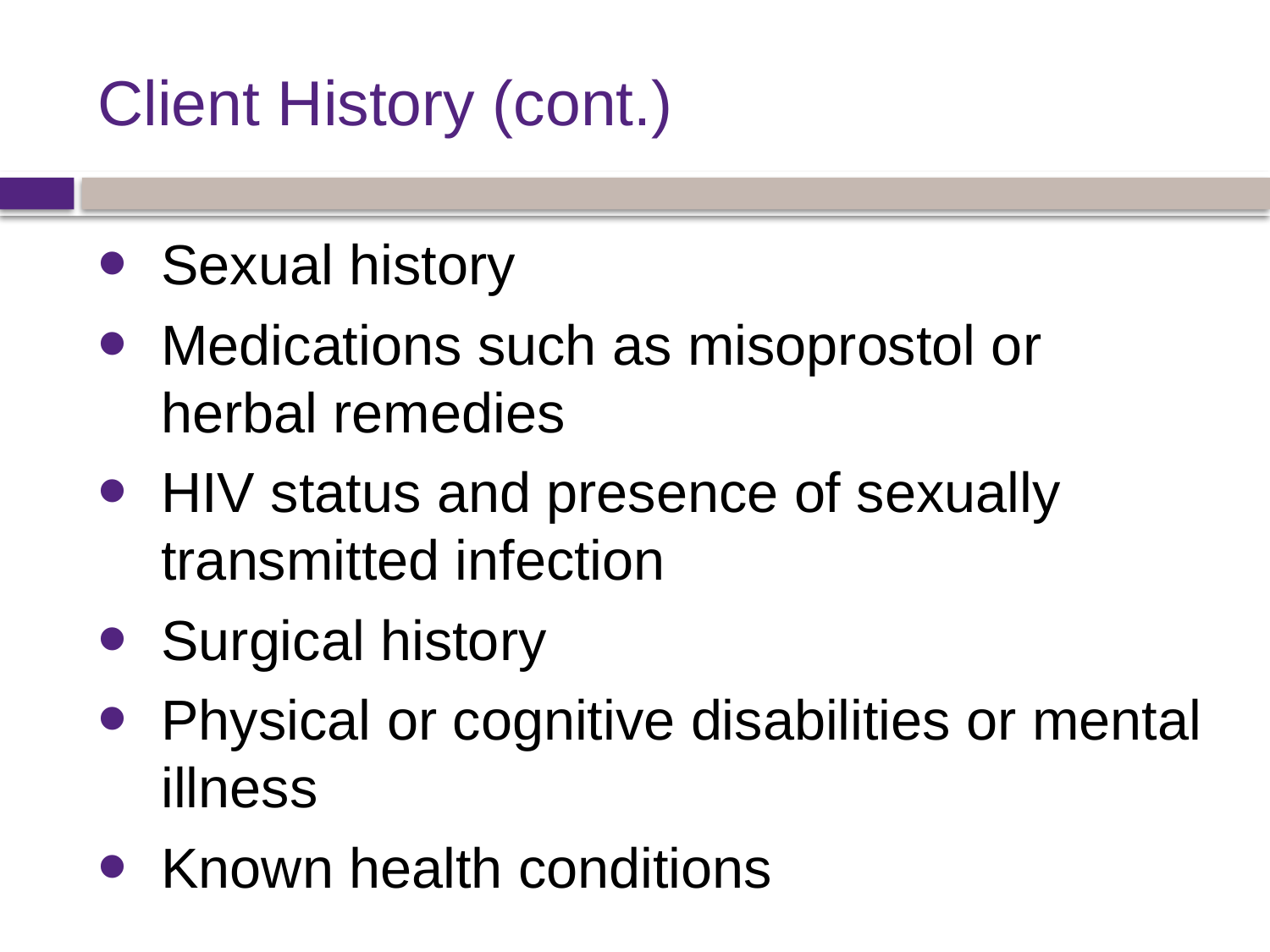

# Client History (cont.)
Sexual history
Medications such as misoprostol or herbal remedies
HIV status and presence of sexually transmitted infection
Surgical history
Physical or cognitive disabilities or mental illness
Known health conditions